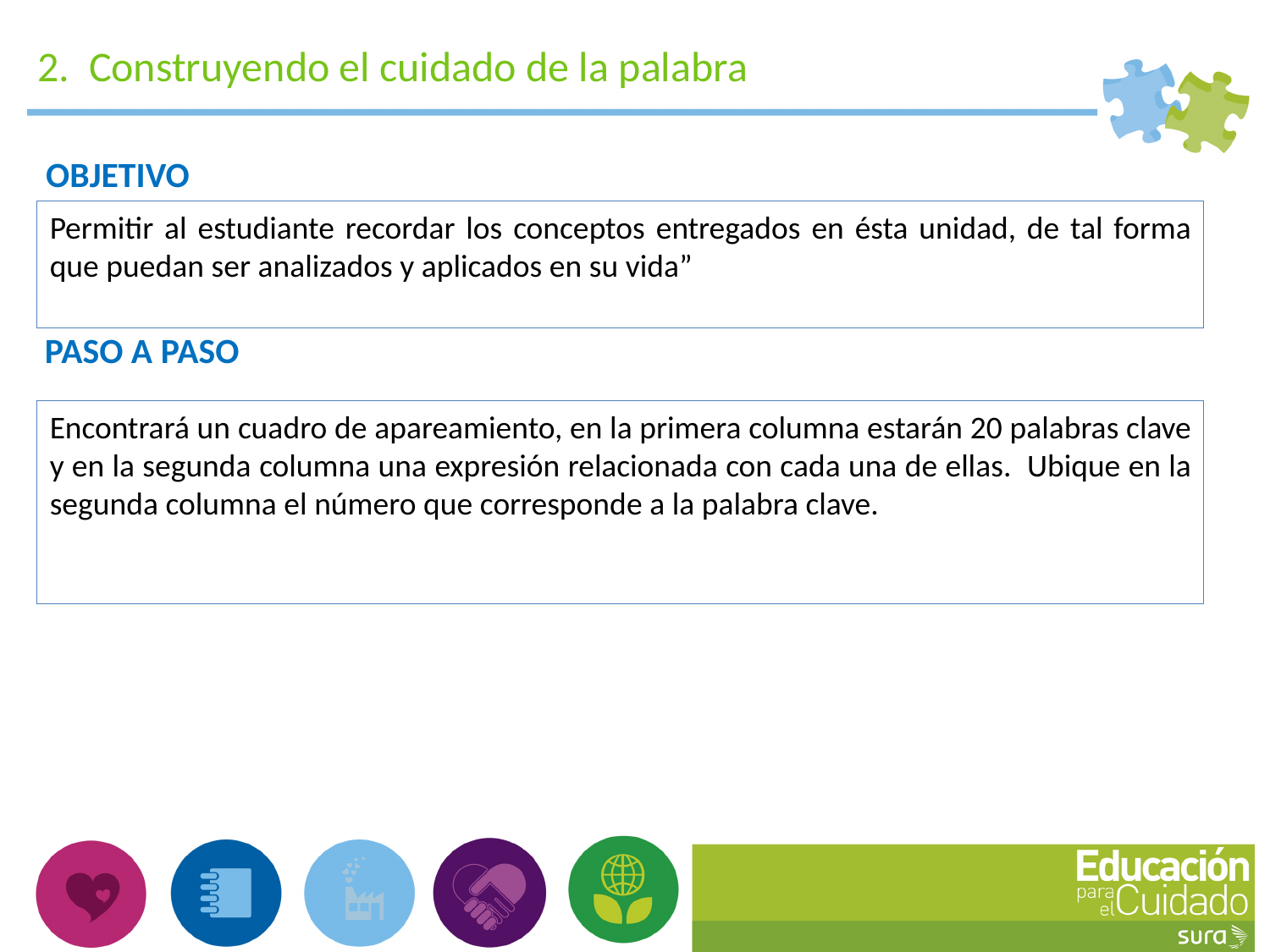

2.  Construyendo el cuidado de la palabra
OBJETIVO
Permitir al estudiante recordar los conceptos entregados en ésta unidad, de tal forma que puedan ser analizados y aplicados en su vida”

PASO A PASO
Encontrará un cuadro de apareamiento, en la primera columna estarán 20 palabras clave y en la segunda columna una expresión relacionada con cada una de ellas.  Ubique en la segunda columna el número que corresponde a la palabra clave.